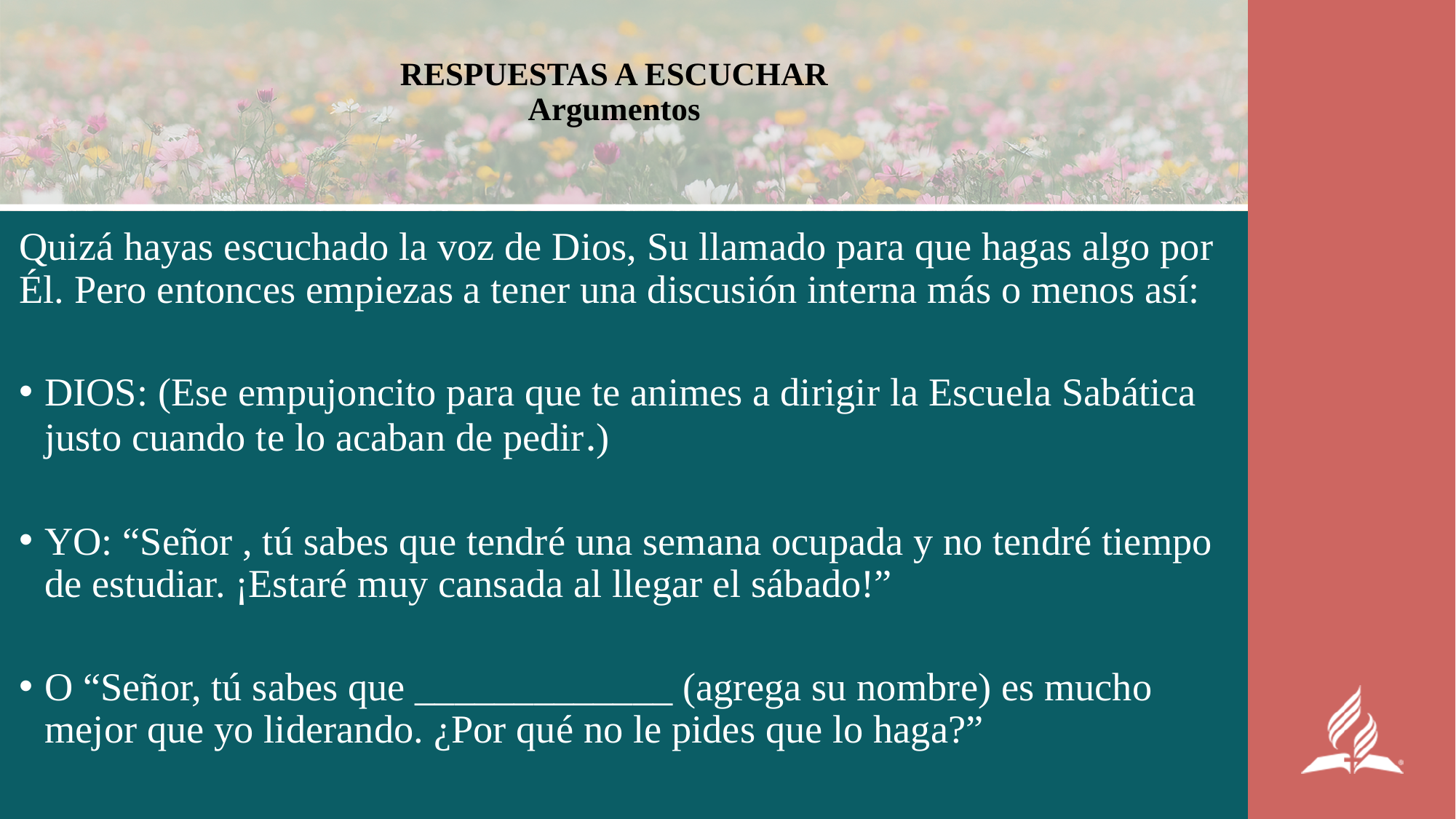

# RESPUESTAS A ESCUCHAR Argumentos
Quizá hayas escuchado la voz de Dios, Su llamado para que hagas algo por Él. Pero entonces empiezas a tener una discusión interna más o menos así:

DIOS: (Ese empujoncito para que te animes a dirigir la Escuela Sabática justo cuando te lo acaban de pedir.)

YO: “Señor , tú sabes que tendré una semana ocupada y no tendré tiempo de estudiar. ¡Estaré muy cansada al llegar el sábado!”

O “Señor, tú sabes que _____________ (agrega su nombre) es mucho mejor que yo liderando. ¿Por qué no le pides que lo haga?”